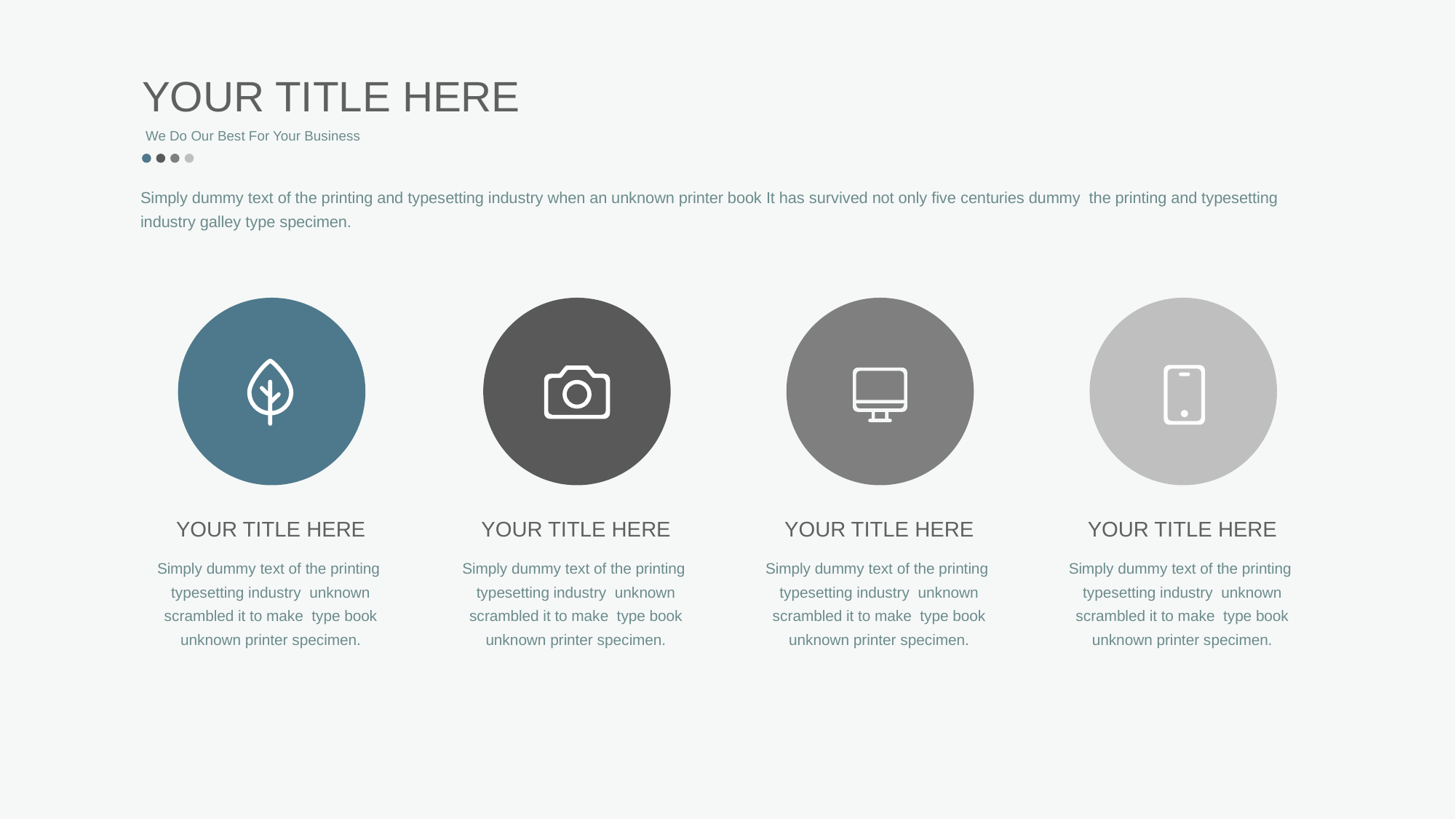

YOUR TITLE HERE
We Do Our Best For Your Business

Simply dummy text of the printing and typesetting industry when an unknown printer book It has survived not only five centuries dummy  the printing and typesetting industry galley type specimen.

YOUR TITLE HERE
YOUR TITLE HERE
YOUR TITLE HERE
YOUR TITLE HERE
Simply dummy text of the printing  typesetting industry  unknown scrambled it to make  type book unknown printer specimen.
Simply dummy text of the printing  typesetting industry  unknown scrambled it to make  type book unknown printer specimen.
Simply dummy text of the printing  typesetting industry  unknown scrambled it to make  type book unknown printer specimen.
Simply dummy text of the printing  typesetting industry  unknown scrambled it to make  type book unknown printer specimen.